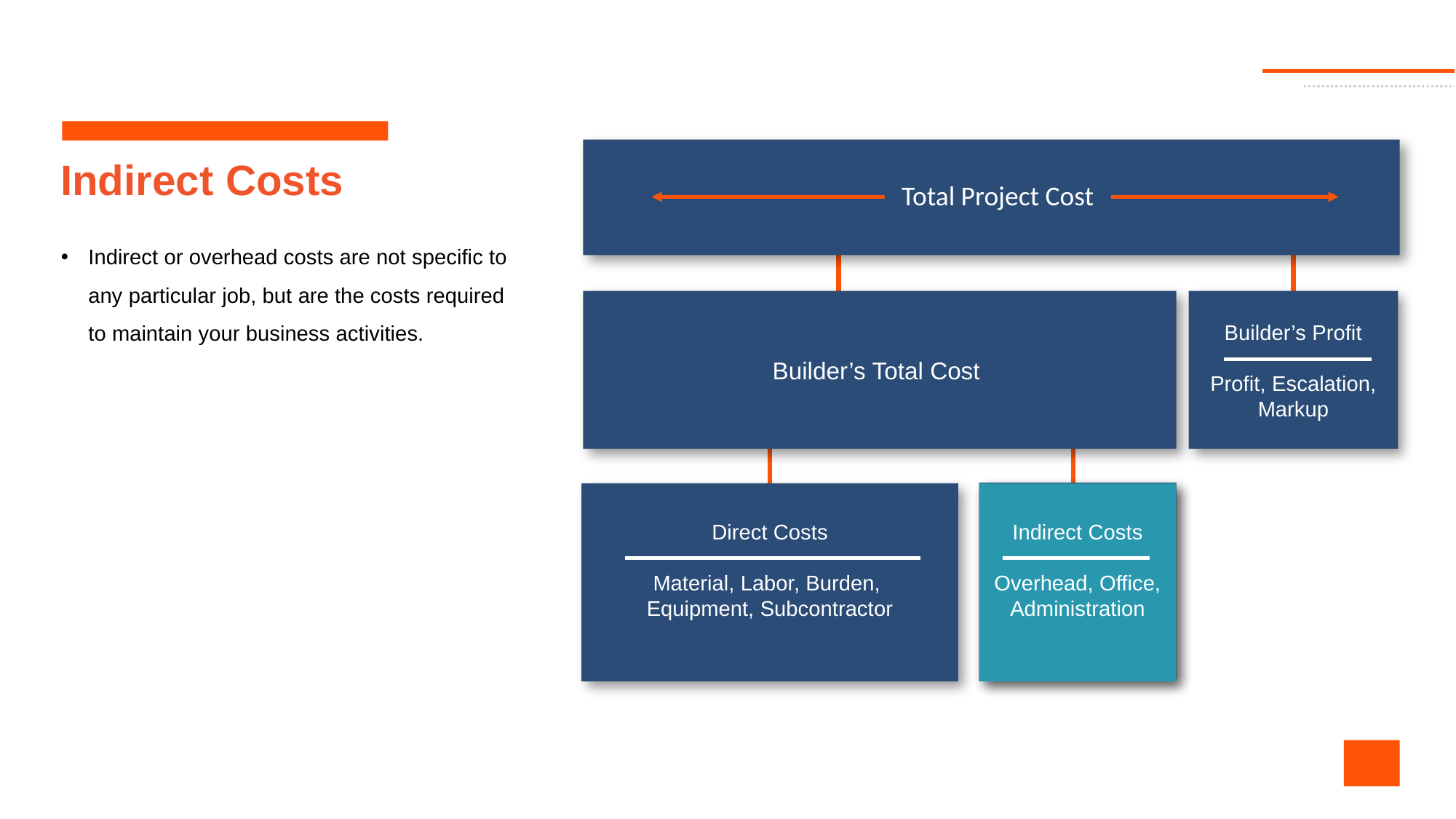

Total Project Cost
# Indirect Costs
Total Project Cost
Indirect or overhead costs are not specific to any particular job, but are the costs required to maintain your business activities.
Builder’s Total Cost
Builder’s Profit

Profit, Escalation, Markup
Indirect Costs

Overhead, Office, Administration

Direct Costs

Material, Labor, Burden,
Equipment, Subcontractor

Indirect Costs

Overhead, Office, Administration